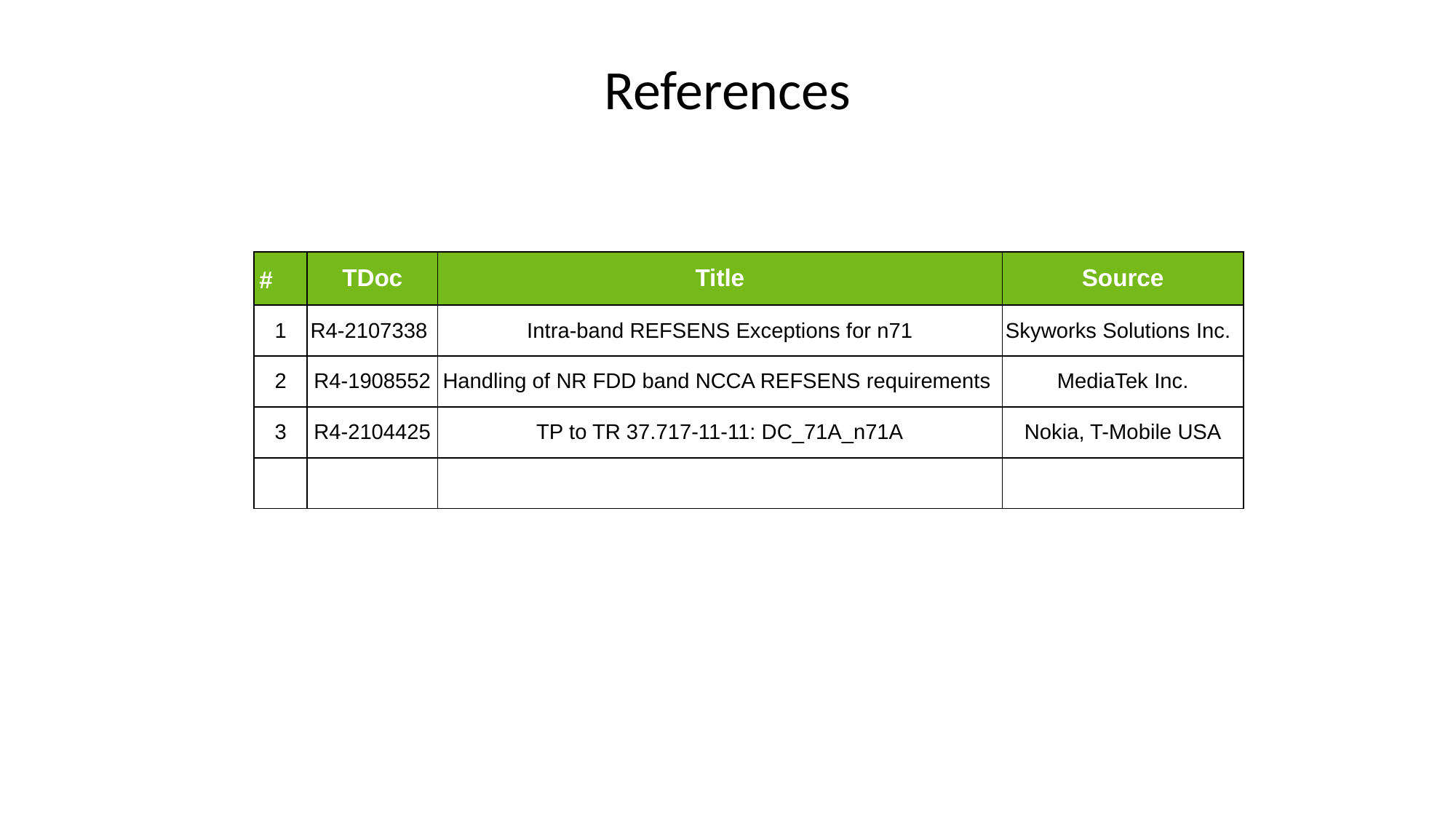

# References
| # | TDoc | Title | Source |
| --- | --- | --- | --- |
| 1 | R4-2107338 | Intra-band REFSENS Exceptions for n71 | Skyworks Solutions Inc. |
| 2 | R4-1908552 | Handling of NR FDD band NCCA REFSENS requirements | MediaTek Inc. |
| 3 | R4-2104425 | TP to TR 37.717-11-11: DC\_71A\_n71A | Nokia, T-Mobile USA |
|  |  |  |  |